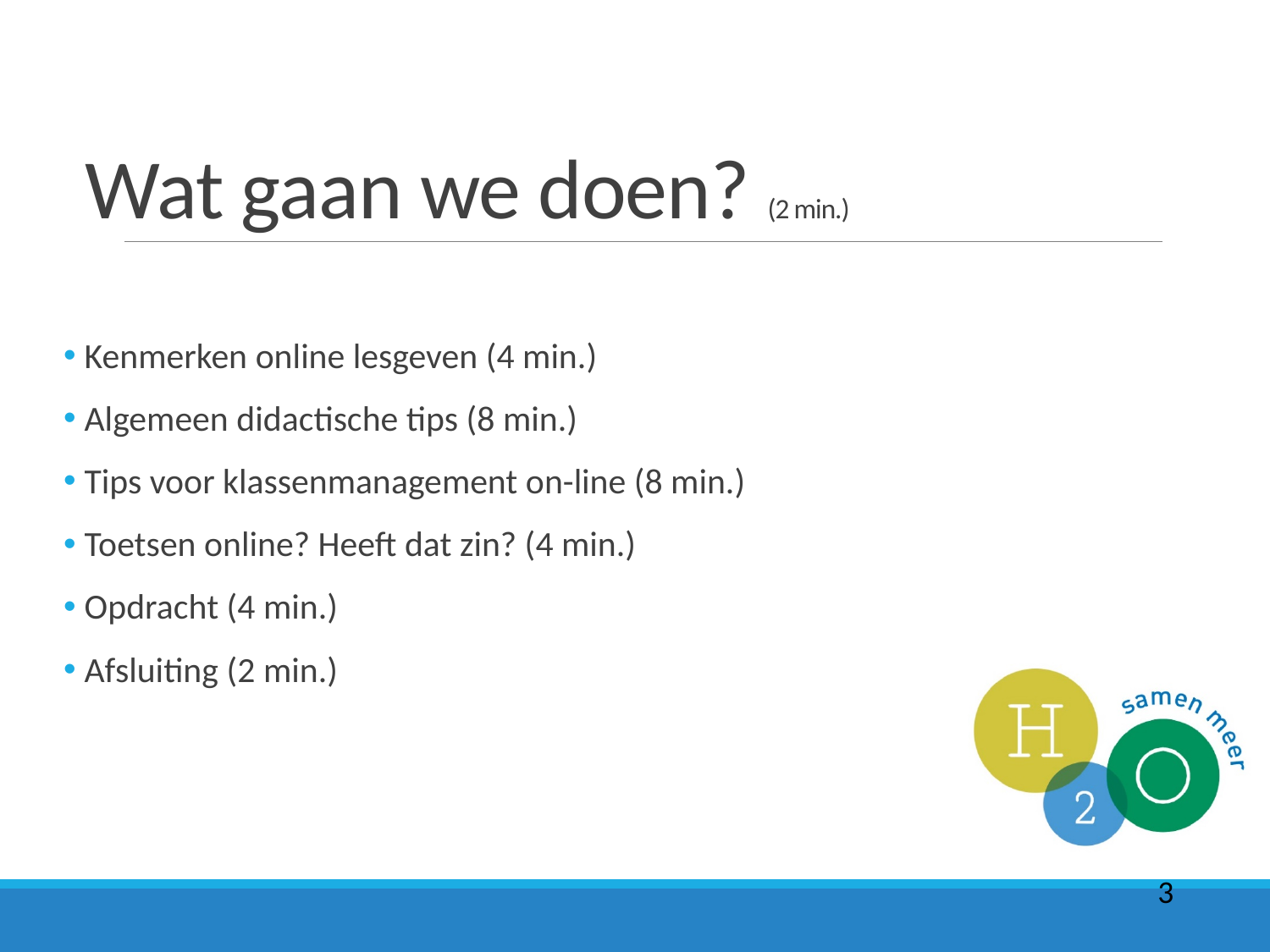

# Wat gaan we doen? (2 min.)

 Kenmerken online lesgeven (4 min.)
 Algemeen didactische tips (8 min.)
 Tips voor klassenmanagement on-line (8 min.)
 Toetsen online? Heeft dat zin? (4 min.)
 Opdracht (4 min.)
 Afsluiting (2 min.)
3